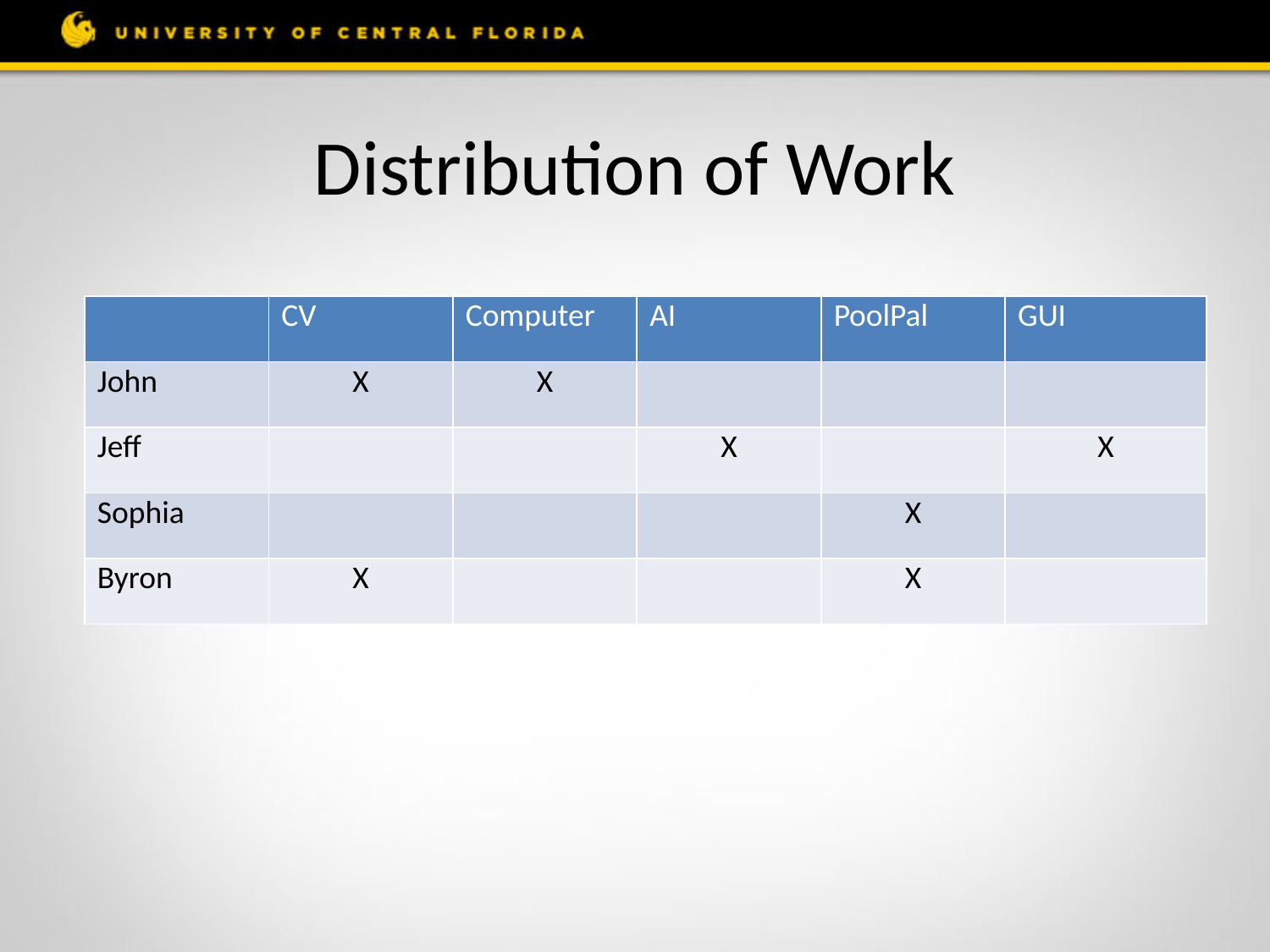

# Distribution of Work
|  | CV | Computer | AI | PoolPal | GUI |
| --- | --- | --- | --- | --- | --- |
| John | X | X |  |  |  |
| Jeff |  |  | X |  | X |
| Sophia |  |  |  | X |  |
| Byron | X |  |  | X |  |